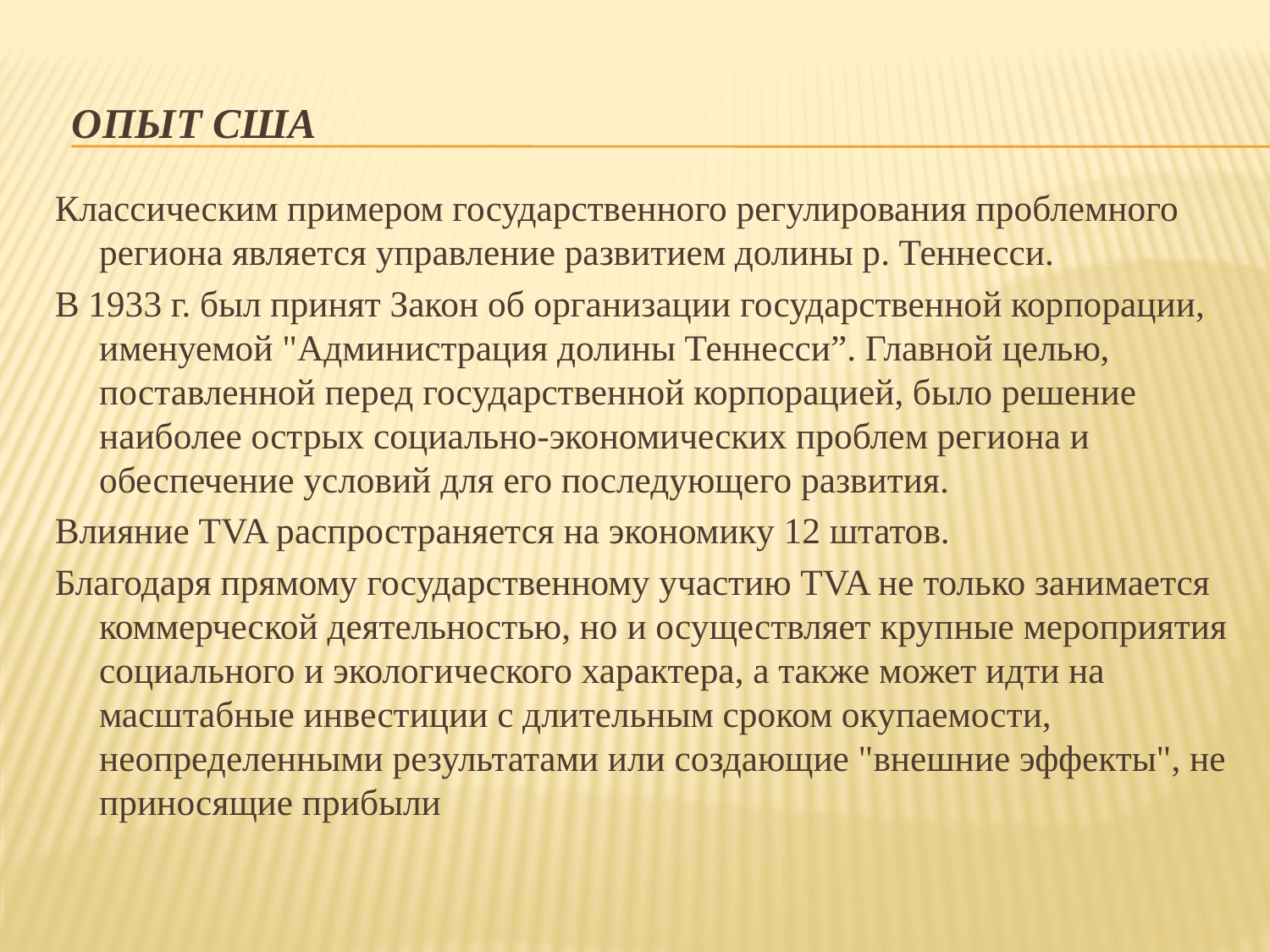

# Опыт США
Классическим примером государственного регулирования проблемного региона является управление развитием долины р. Теннесси.
В 1933 г. был принят Закон об организации государственной корпорации, именуемой "Администрация долины Теннесси”. Главной целью, поставленной перед государственной корпорацией, было решение наиболее острых социально-экономических проблем региона и обеспечение условий для его последующего развития.
Влияние TVA распространяется на экономику 12 штатов.
Благодаря прямому государственному участию TVA не только занимается коммерческой деятельностью, но и осуществляет крупные мероприятия социального и экологического характера, а также может идти на масштабные инвестиции с длительным сроком окупаемости, неопределенными результатами или создающие "внешние эффекты", не приносящие прибыли